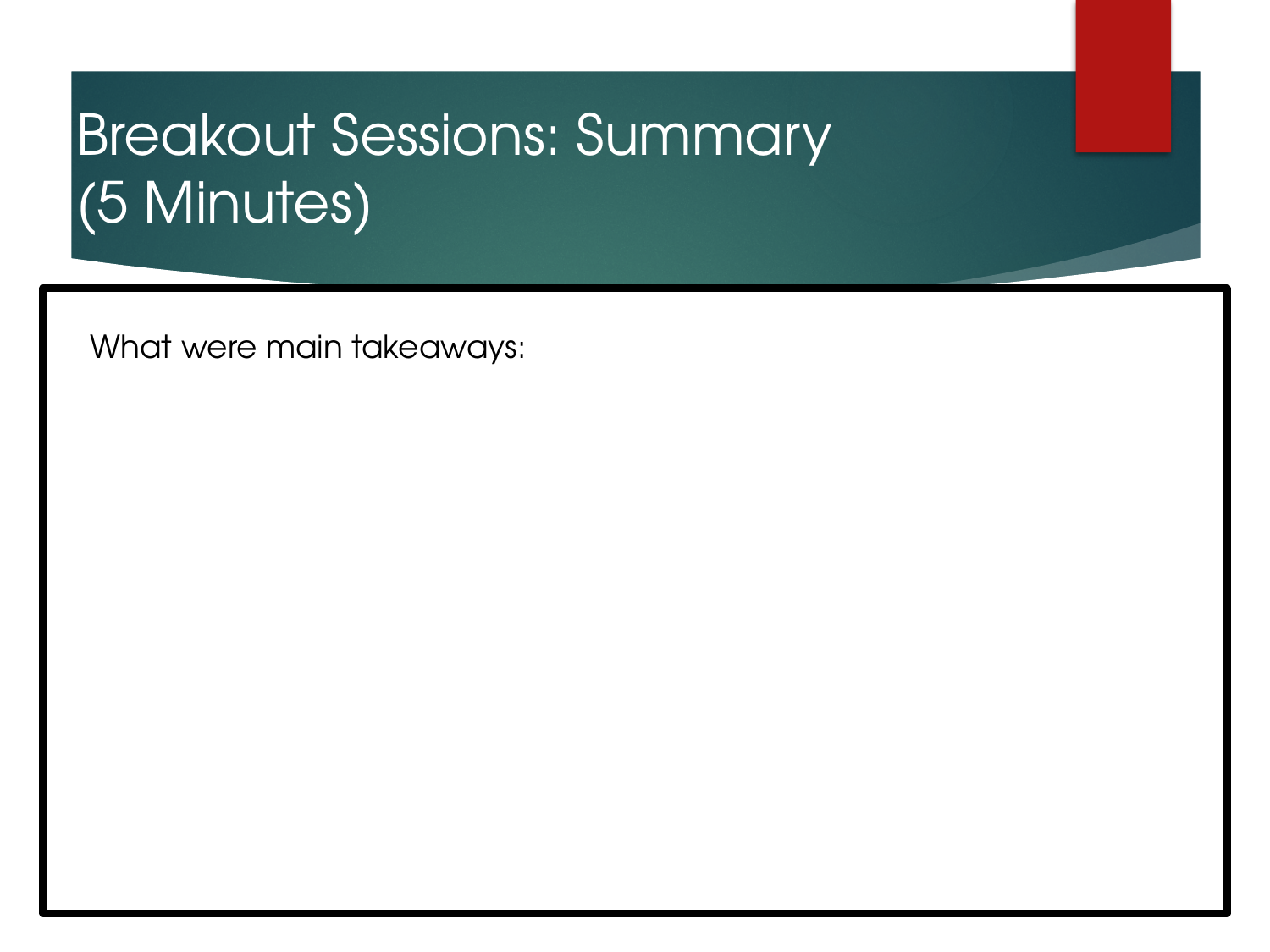

# Breakout Sessions: Summary (5 Minutes)

What were main takeaways: